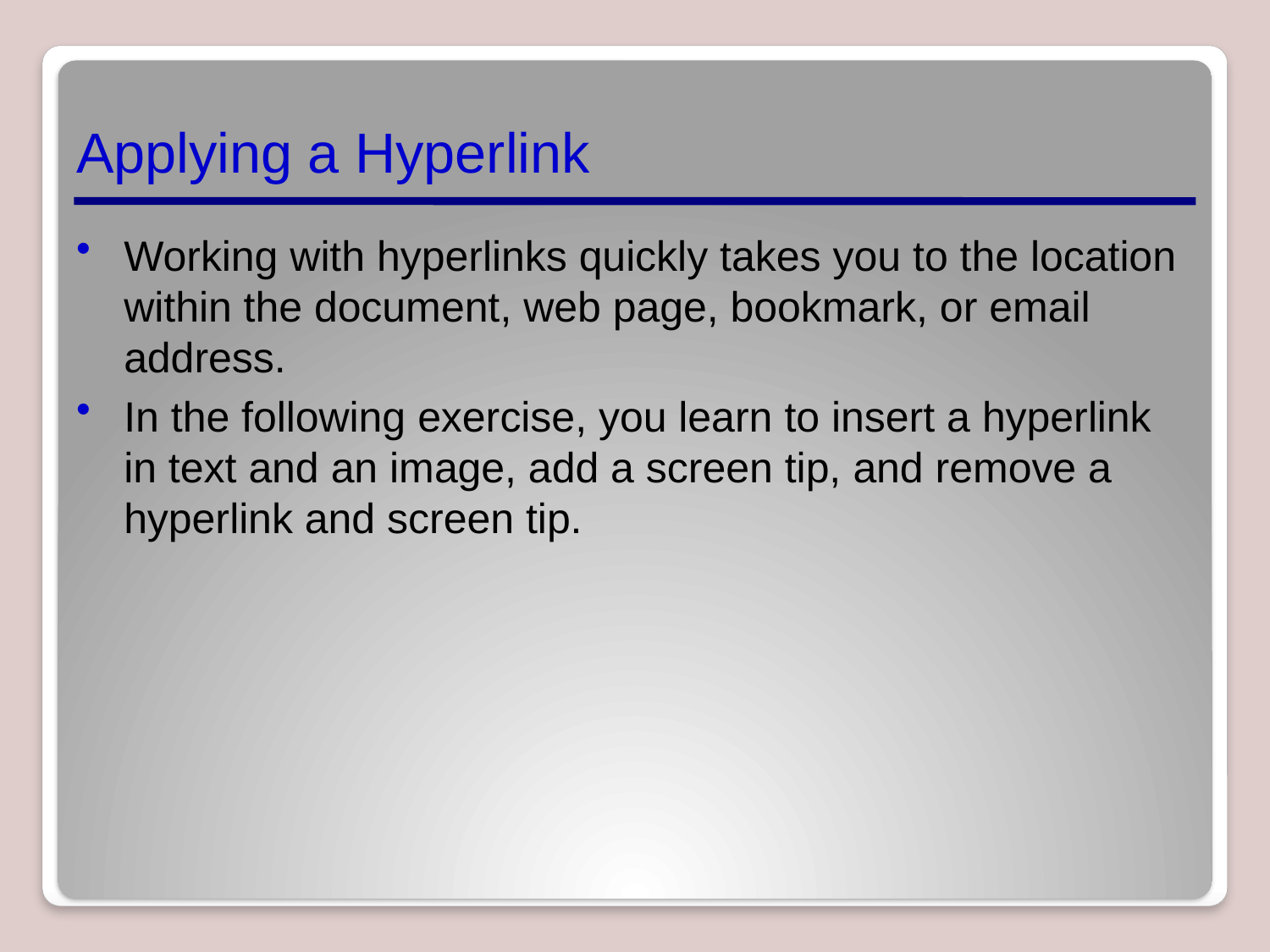

# Applying a Hyperlink
Working with hyperlinks quickly takes you to the location within the document, web page, bookmark, or email address.
In the following exercise, you learn to insert a hyperlink in text and an image, add a screen tip, and remove a hyperlink and screen tip.